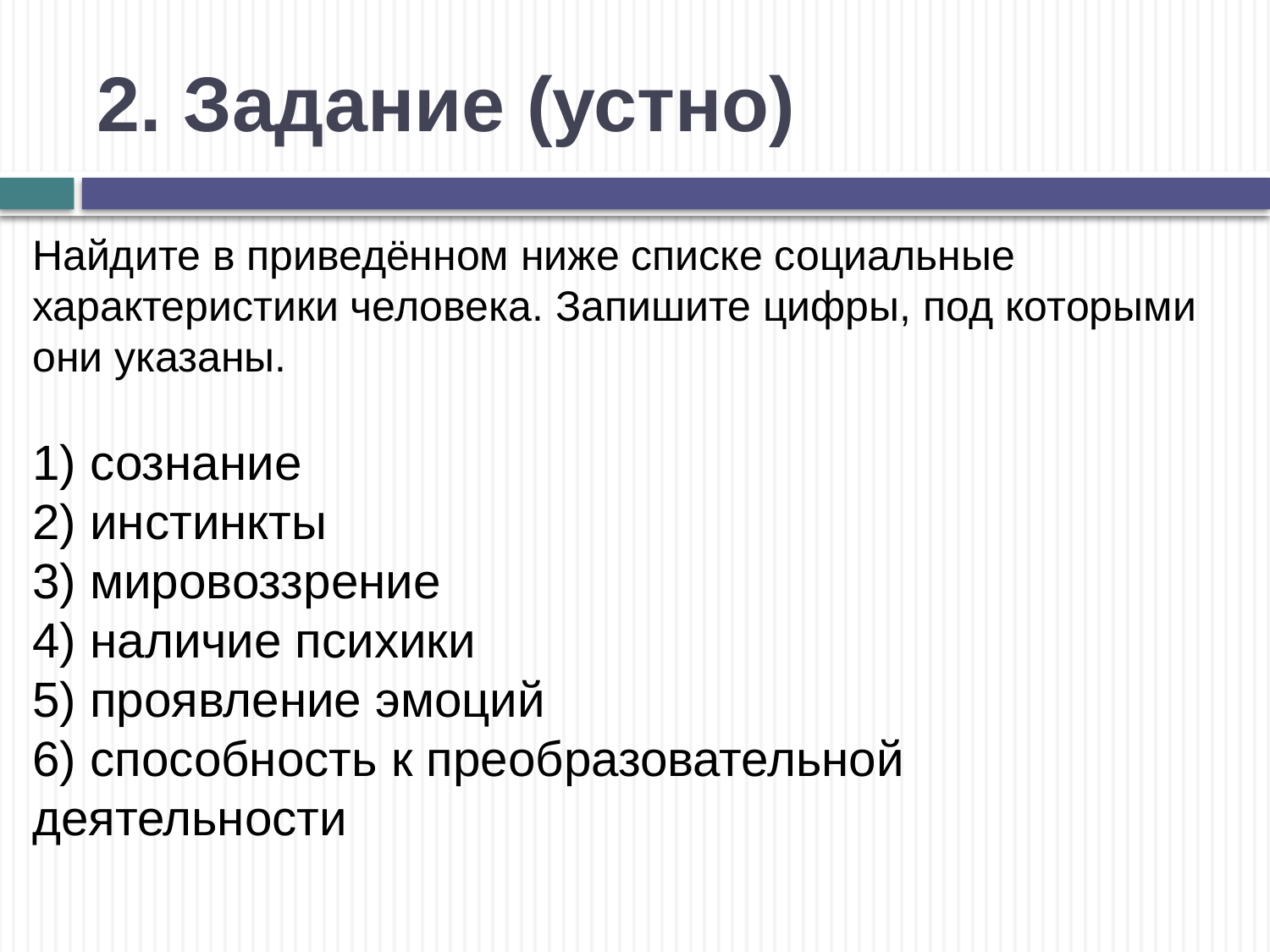

# 2. Задание (устно)
Найдите в приведённом ниже списке социальные характеристики человека. Запишите цифры, под которыми они указаны.

1) сознание
2) инстинкты
3) мировоззрение
4) наличие психики
5) проявление эмоций
6) способность к преобразовательной деятельности